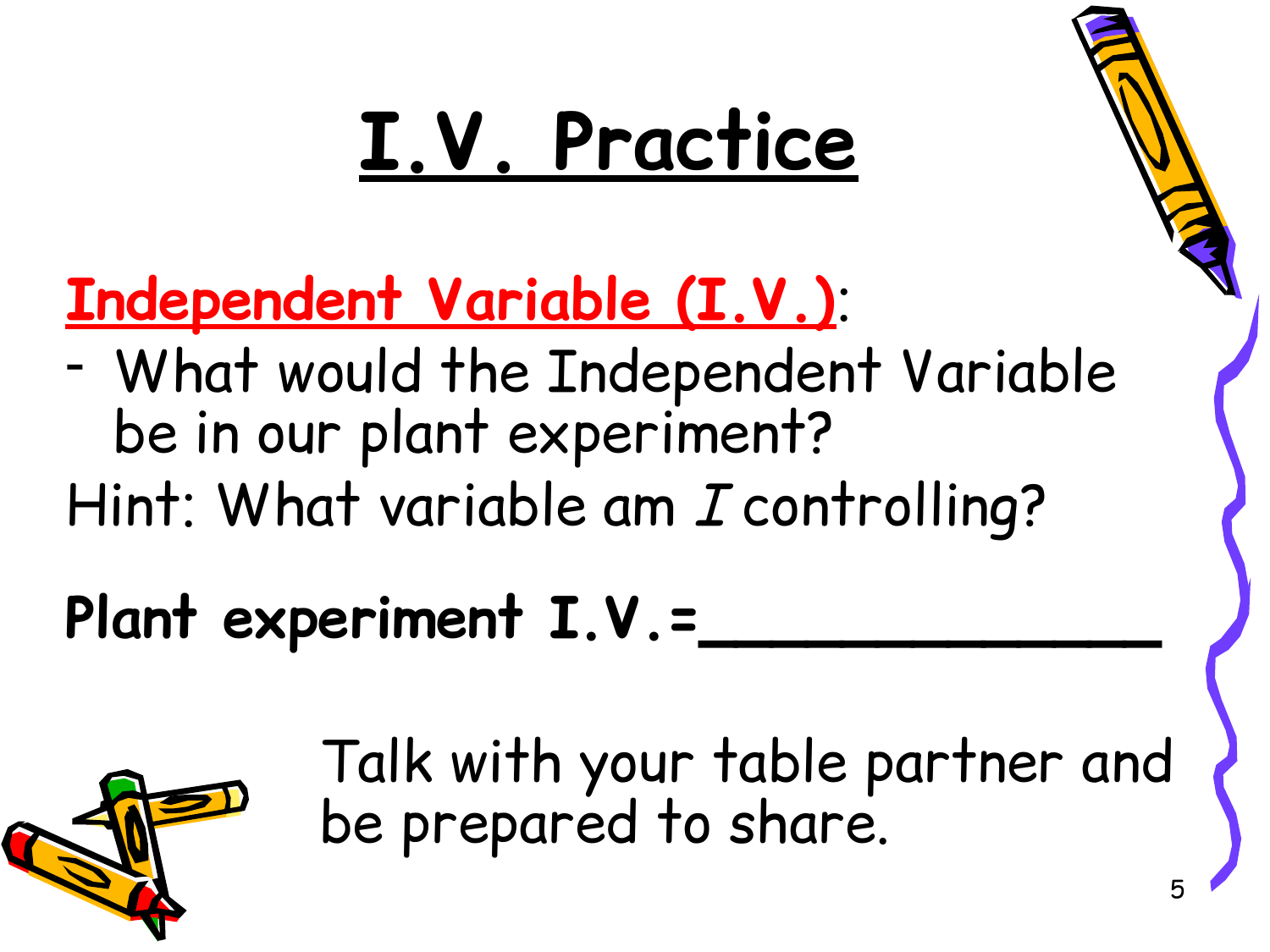

# I.V. Practice
Independent Variable (I.V.):
What would the Independent Variable be in our plant experiment?
Hint: What variable am I controlling?

Plant experiment I.V.=_____________

		Talk with your table partner and 		be prepared to share.

5